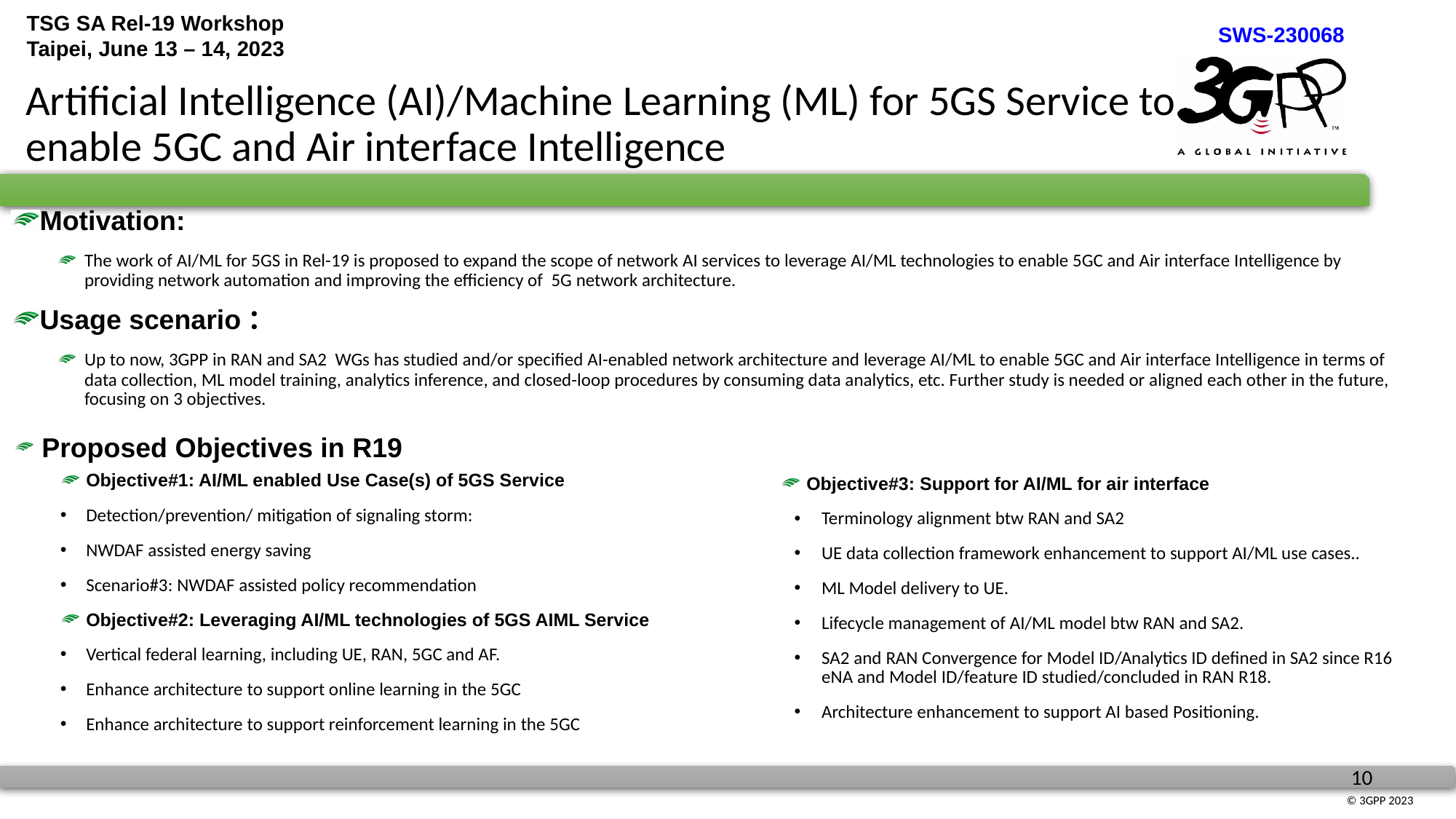

# Artificial Intelligence (AI)/Machine Learning (ML) for 5GS Service to enable 5GC and Air interface Intelligence
Motivation:
The work of AI/ML for 5GS in Rel-19 is proposed to expand the scope of network AI services to leverage AI/ML technologies to enable 5GC and Air interface Intelligence by providing network automation and improving the efficiency of  5G network architecture.
Usage scenario：
Up to now, 3GPP in RAN and SA2  WGs has studied and/or specified AI-enabled network architecture and leverage AI/ML to enable 5GC and Air interface Intelligence in terms of data collection, ML model training, analytics inference, and closed-loop procedures by consuming data analytics, etc. Further study is needed or aligned each other in the future, focusing on 3 objectives.
Proposed Objectives in R19
Objective#1: AI/ML enabled Use Case(s) of 5GS Service
Detection/prevention/ mitigation of signaling storm:
NWDAF assisted energy saving
Scenario#3: NWDAF assisted policy recommendation
Objective#2: Leveraging AI/ML technologies of 5GS AIML Service
Vertical federal learning, including UE, RAN, 5GC and AF.
Enhance architecture to support online learning in the 5GC
Enhance architecture to support reinforcement learning in the 5GC

Objective#3: Support for AI/ML for air interface
Terminology alignment btw RAN and SA2
UE data collection framework enhancement to support AI/ML use cases..
ML Model delivery to UE.
Lifecycle management of AI/ML model btw RAN and SA2.
SA2 and RAN Convergence for Model ID/Analytics ID defined in SA2 since R16 eNA and Model ID/feature ID studied/concluded in RAN R18.
Architecture enhancement to support AI based Positioning.